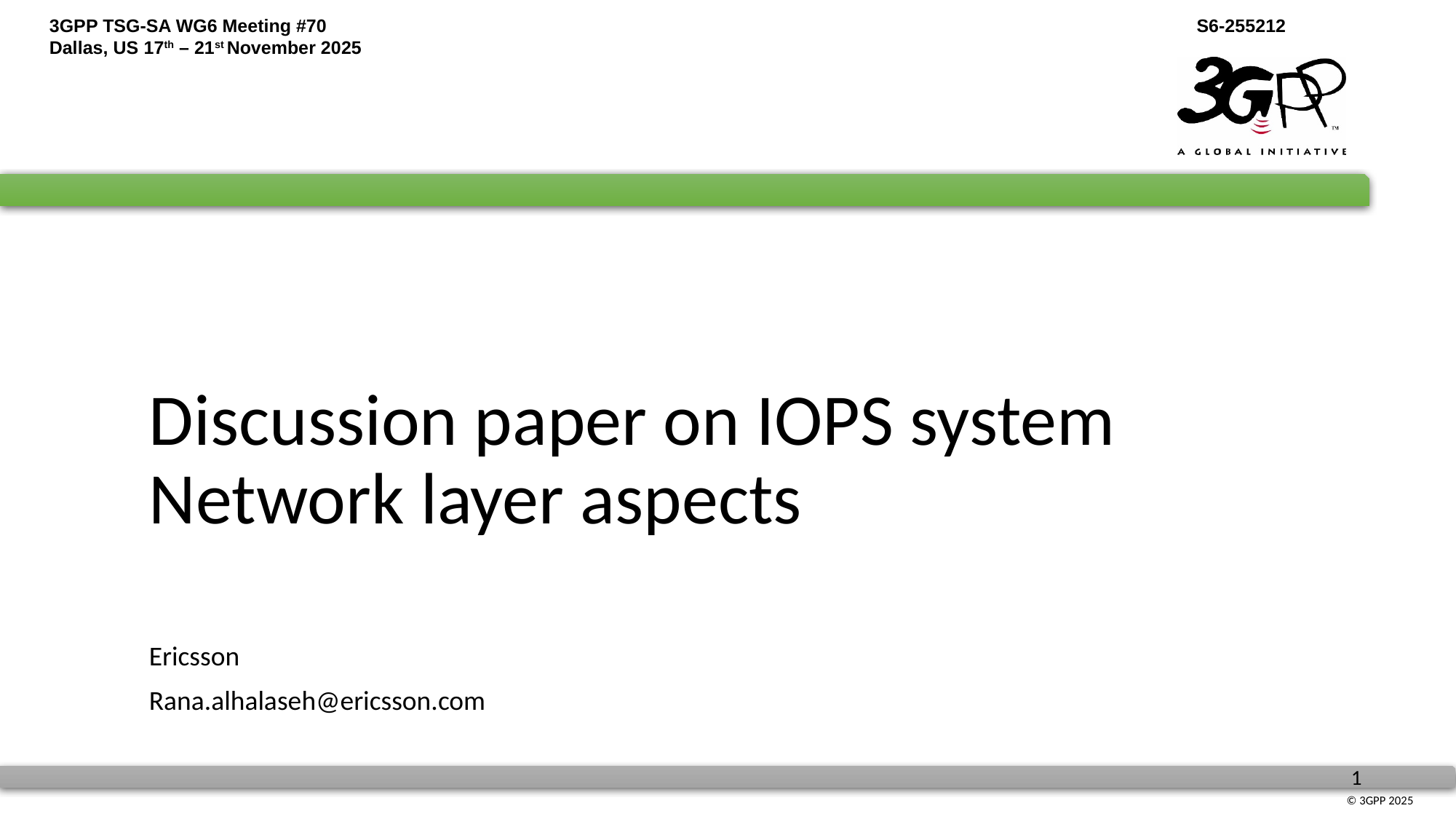

# Discussion paper on IOPS system Network layer aspects
Ericsson
Rana.alhalaseh@ericsson.com